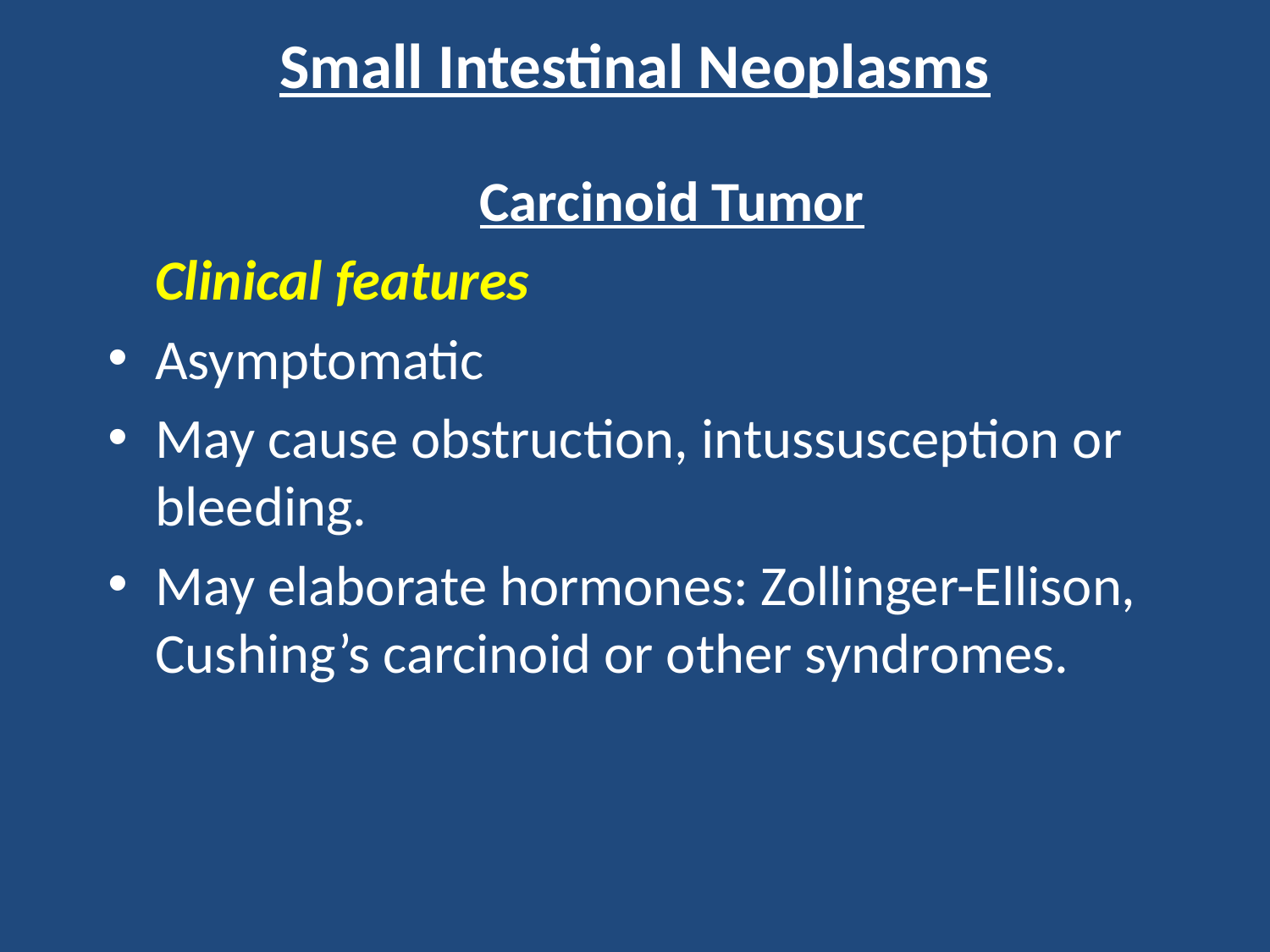

# Small Intestinal Neoplasms
Carcinoid Tumor
	Clinical features
Asymptomatic
May cause obstruction, intussusception or bleeding.
May elaborate hormones: Zollinger-Ellison, Cushing’s carcinoid or other syndromes.